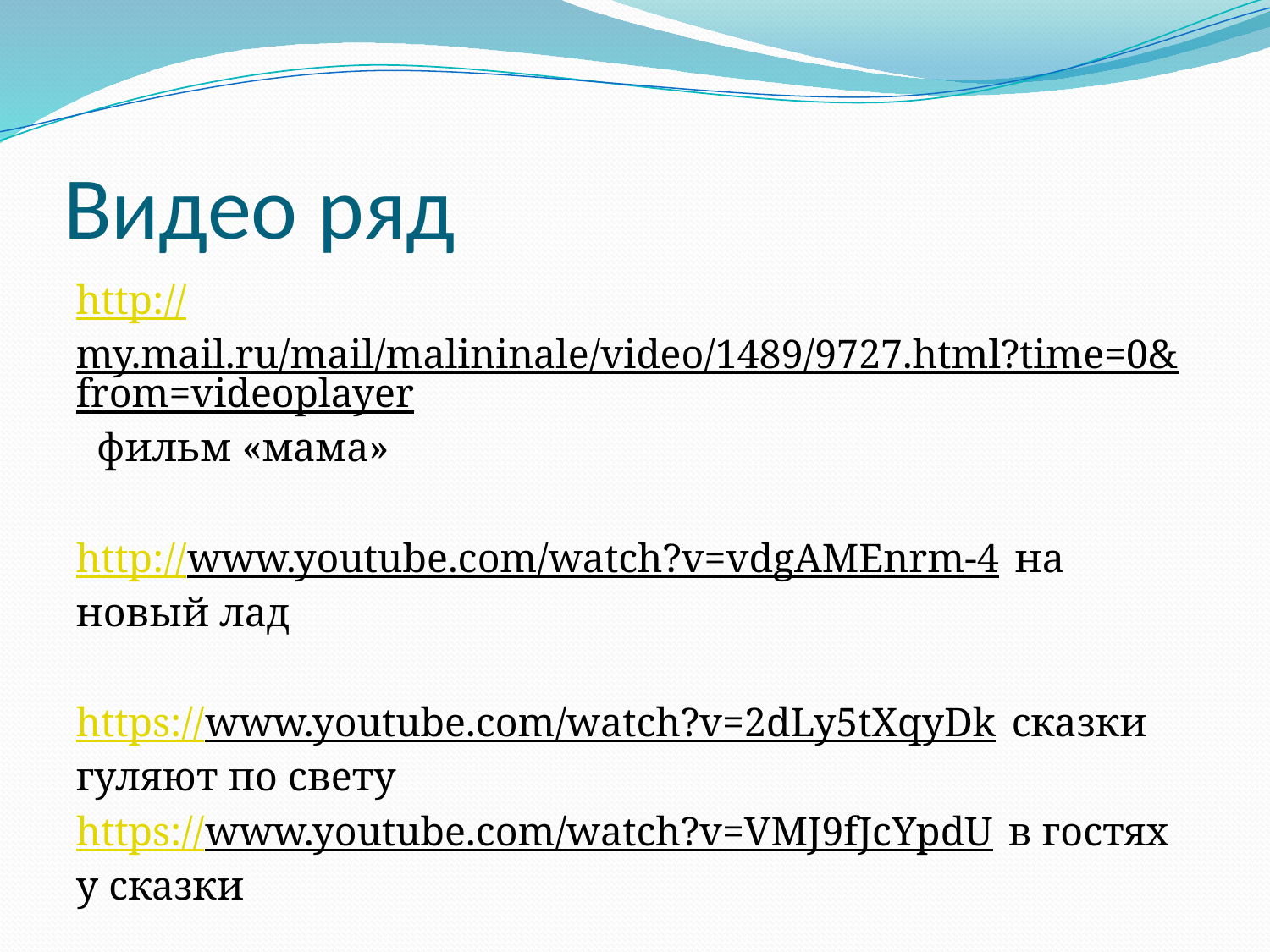

# Видео ряд
http://my.mail.ru/mail/malininale/video/1489/9727.html?time=0&from=videoplayer  фильм «мама»

http://www.youtube.com/watch?v=vdgAMEnrm-4 на новый лад

https://www.youtube.com/watch?v=2dLy5tXqyDk сказки гуляют по свету
https://www.youtube.com/watch?v=VMJ9fJcYpdU в гостях у сказки